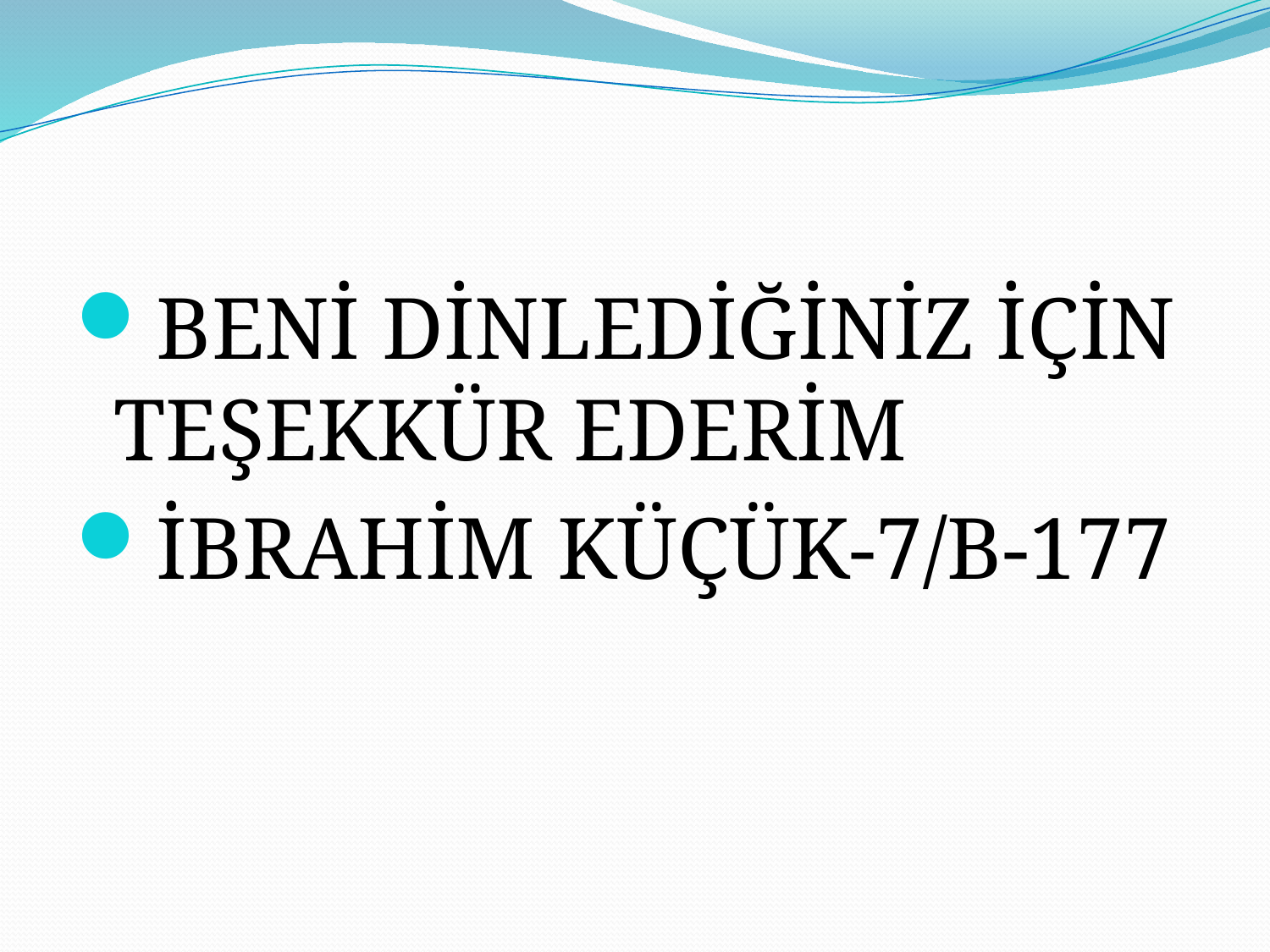

#
BENİ DİNLEDİĞİNİZ İÇİN TEŞEKKÜR EDERİM
İBRAHİM KÜÇÜK-7/B-177